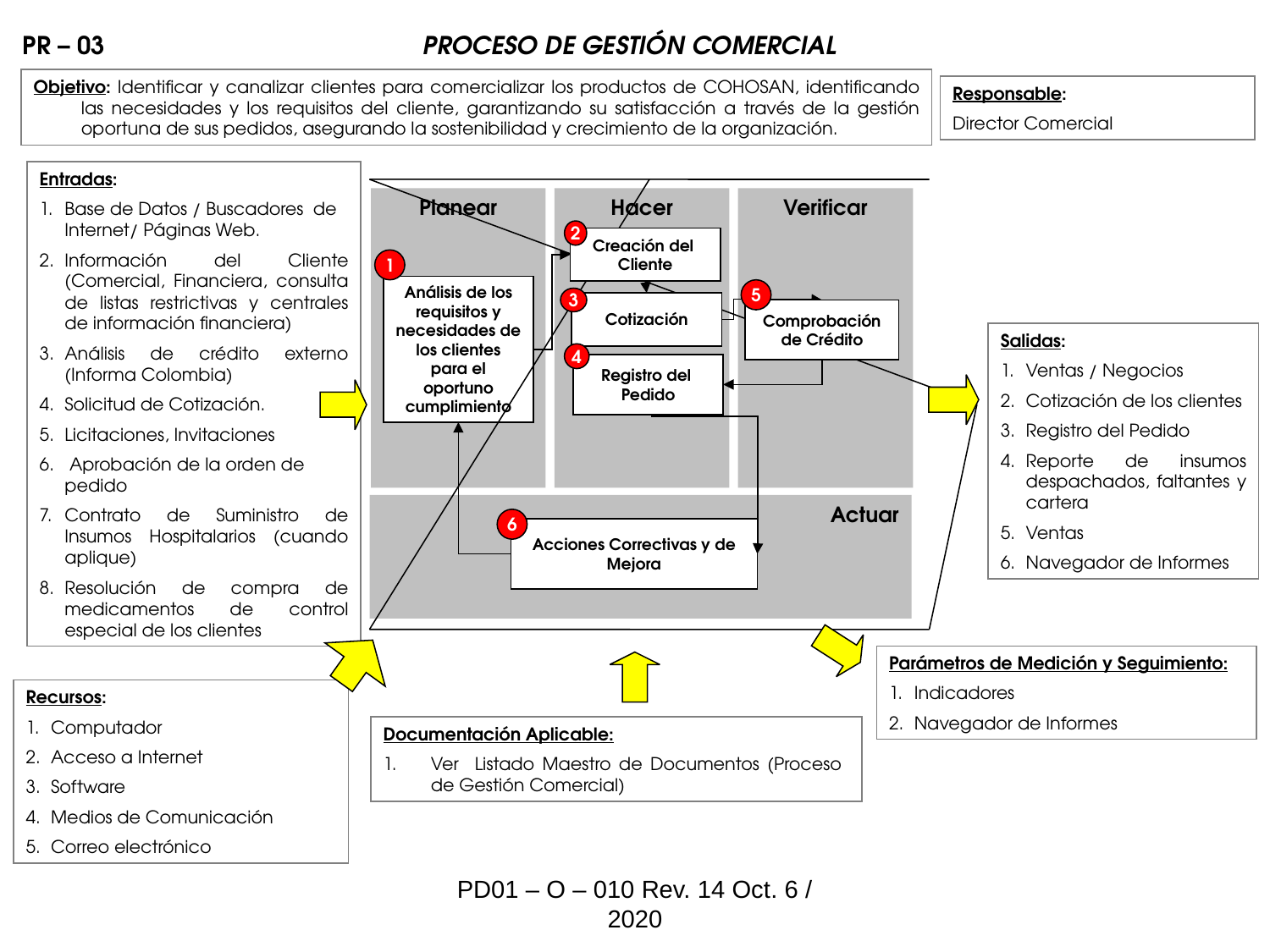

PR – 03
PROCESO DE GESTIÓN COMERCIAL
Objetivo: Identificar y canalizar clientes para comercializar los productos de COHOSAN, identificando las necesidades y los requisitos del cliente, garantizando su satisfacción a través de la gestión oportuna de sus pedidos, asegurando la sostenibilidad y crecimiento de la organización.
Responsable:
Director Comercial
Entradas:
Base de Datos / Buscadores  de Internet/ Páginas Web.
Información del Cliente (Comercial, Financiera, consulta de listas restrictivas y centrales de información financiera)
Análisis de crédito externo (Informa Colombia)
Solicitud de Cotización.
Licitaciones, Invitaciones
 Aprobación de la orden de pedido
Contrato de Suministro de Insumos Hospitalarios (cuando aplique)
Resolución de compra de medicamentos de control especial de los clientes

Planear
Hacer
Verificar
2
Creación del
Cliente
1
Análisis de los requisitos y necesidades de los clientes para el oportuno cumplimiento
5
3
Cotización
Comprobación
de Crédito
Salidas:
Ventas / Negocios
Cotización de los clientes
Registro del Pedido
Reporte de insumos despachados, faltantes y cartera
Ventas
Navegador de Informes
4
Registro del
Pedido

Actuar
6
Acciones Correctivas y de Mejora

Parámetros de Medición y Seguimiento:
Indicadores
Navegador de Informes

Recursos:
Computador
Acceso a Internet
Software
Medios de Comunicación
Correo electrónico
Documentación Aplicable:
Ver  Listado Maestro de Documentos (Proceso  de Gestión Comercial)
PD01 – O – 010 Rev. 14 Oct. 6 / 2020